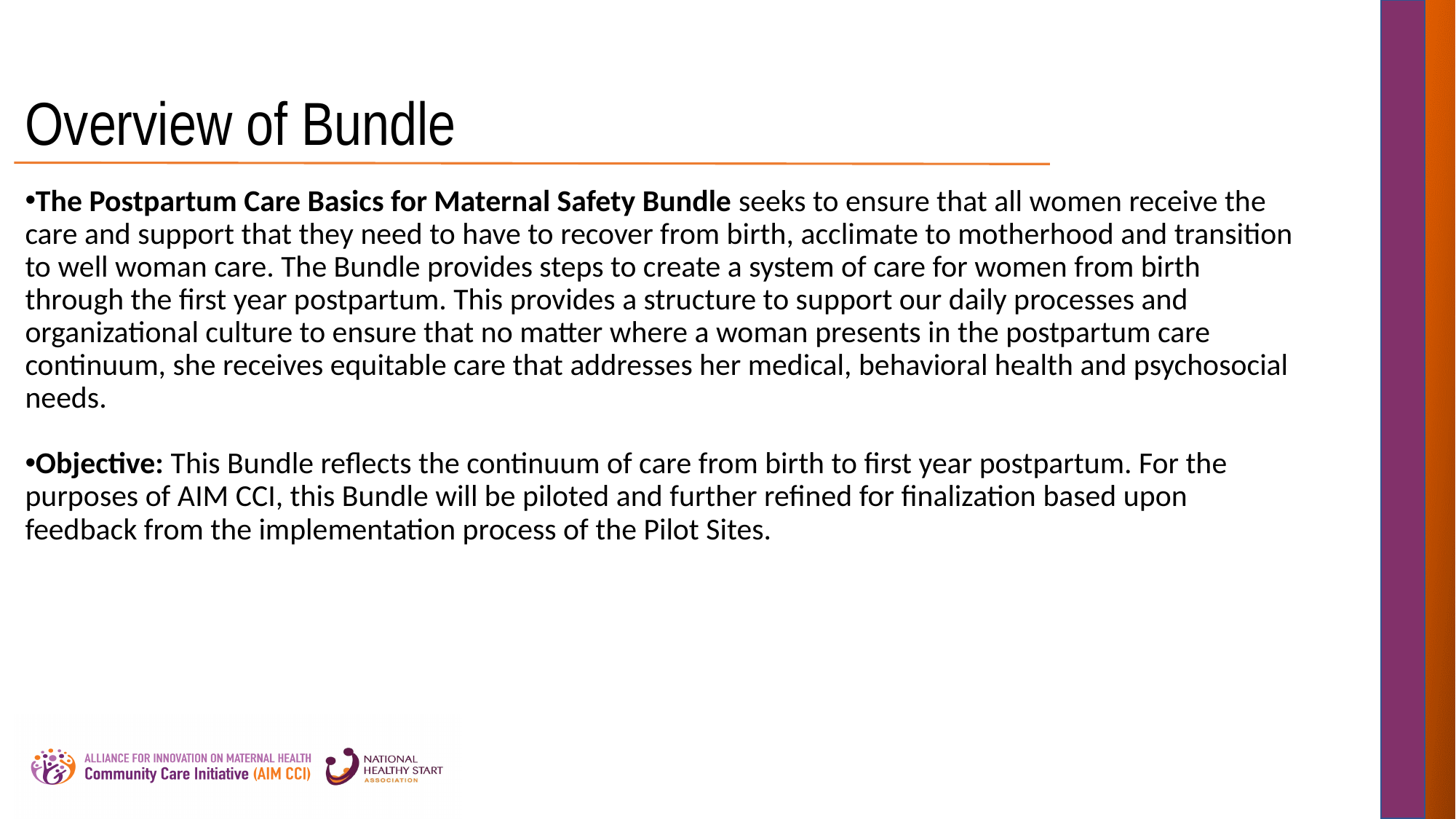

# Overview of Bundle
The Postpartum Care Basics for Maternal Safety Bundle seeks to ensure that all women receive the care and support that they need to have to recover from birth, acclimate to motherhood and transition to well woman care. The Bundle provides steps to create a system of care for women from birth through the first year postpartum. This provides a structure to support our daily processes and organizational culture to ensure that no matter where a woman presents in the postpartum care continuum, she receives equitable care that addresses her medical, behavioral health and psychosocial needs.

Objective: This Bundle reflects the continuum of care from birth to first year postpartum. For the purposes of AIM CCI, this Bundle will be piloted and further refined for finalization based upon feedback from the implementation process of the Pilot Sites.